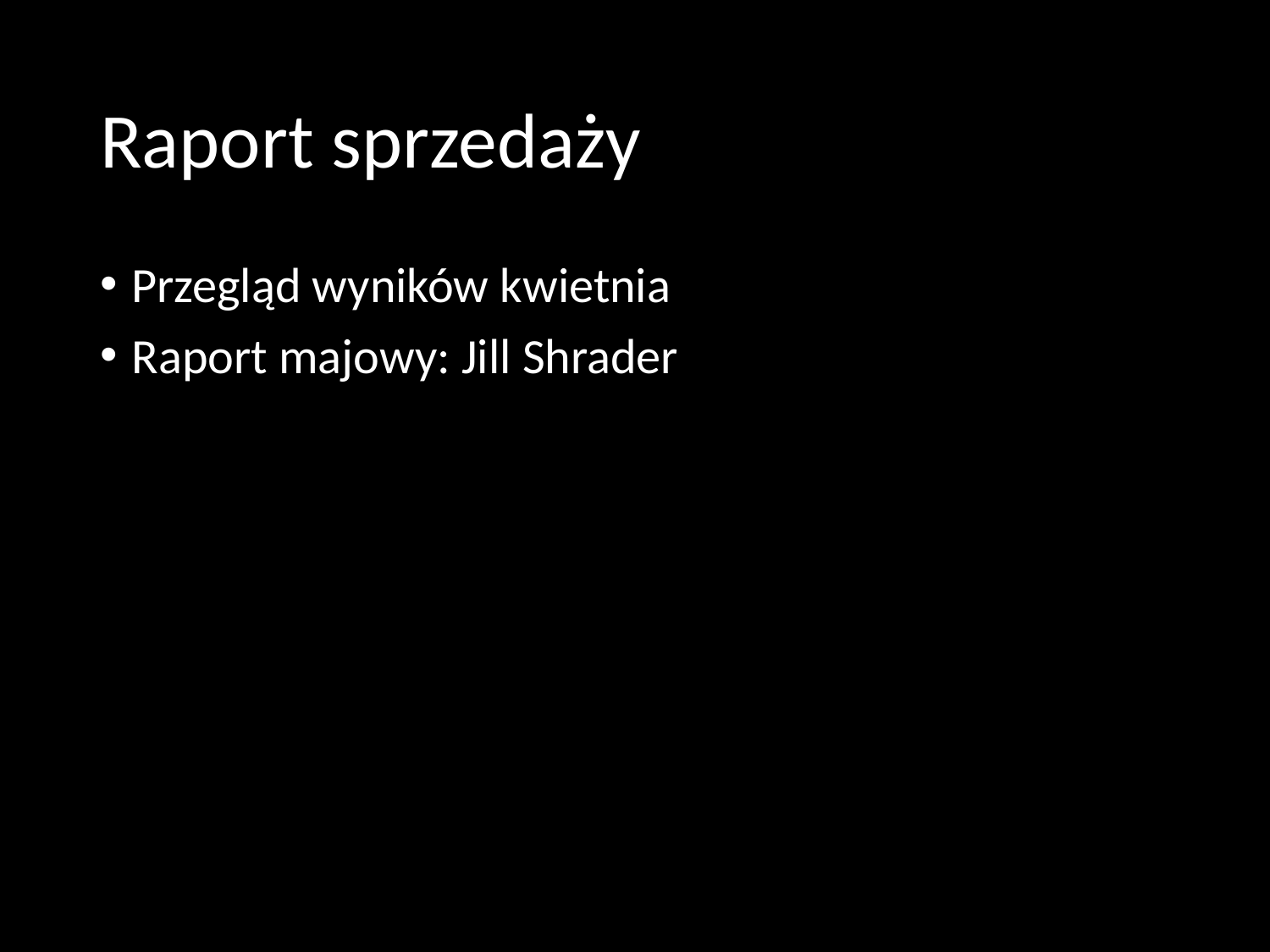

# Raport sprzedaży
Przegląd wyników kwietnia
Raport majowy: Jill Shrader